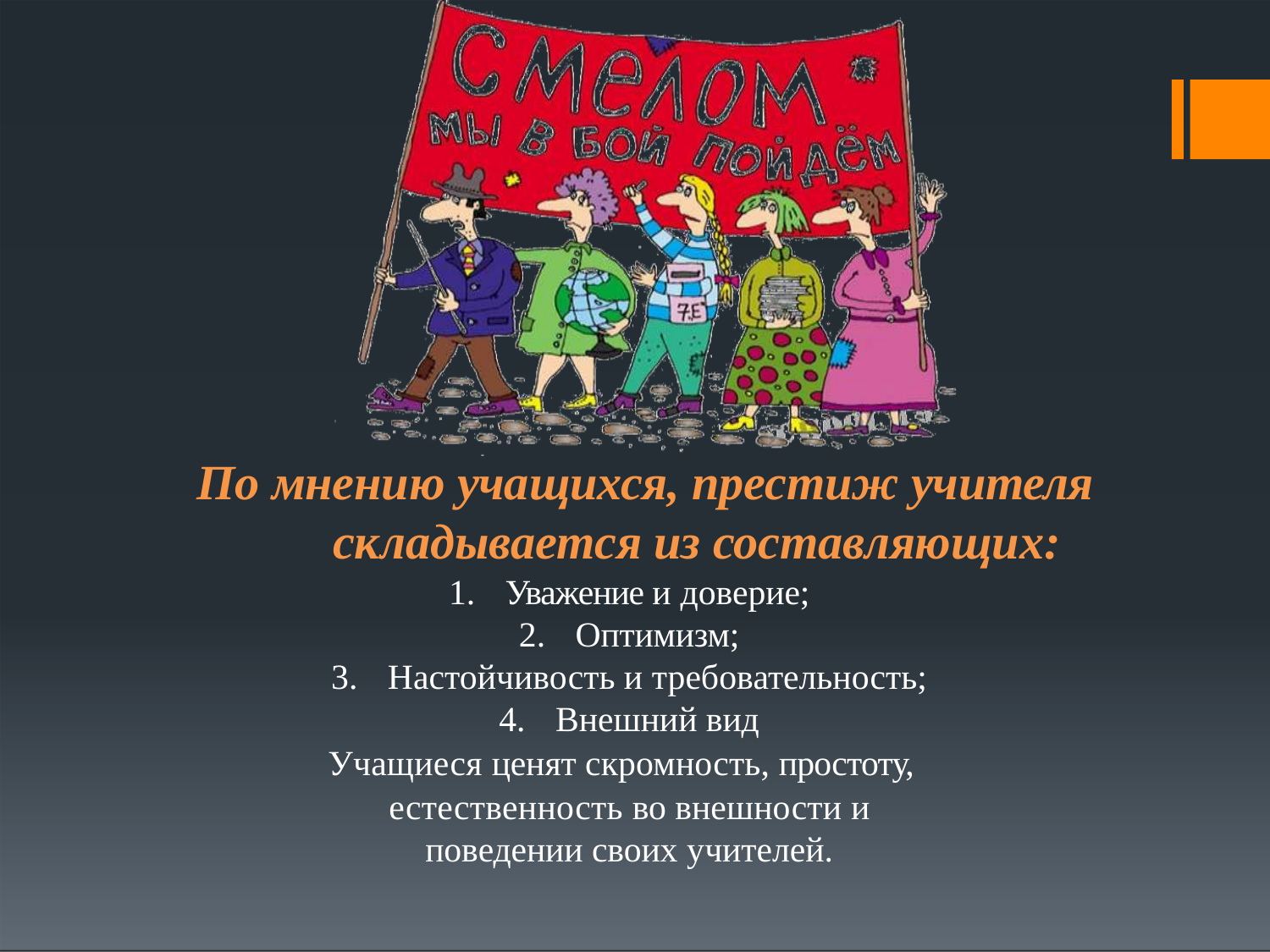

По мнению учащихся, престиж учителя  складывается из составляющих:
Уважение и доверие;
Оптимизм;
Настойчивость и требовательность;
Внешний вид
Учащиеся ценят скромность, простоту,
естественность во внешности и
поведении своих учителей.